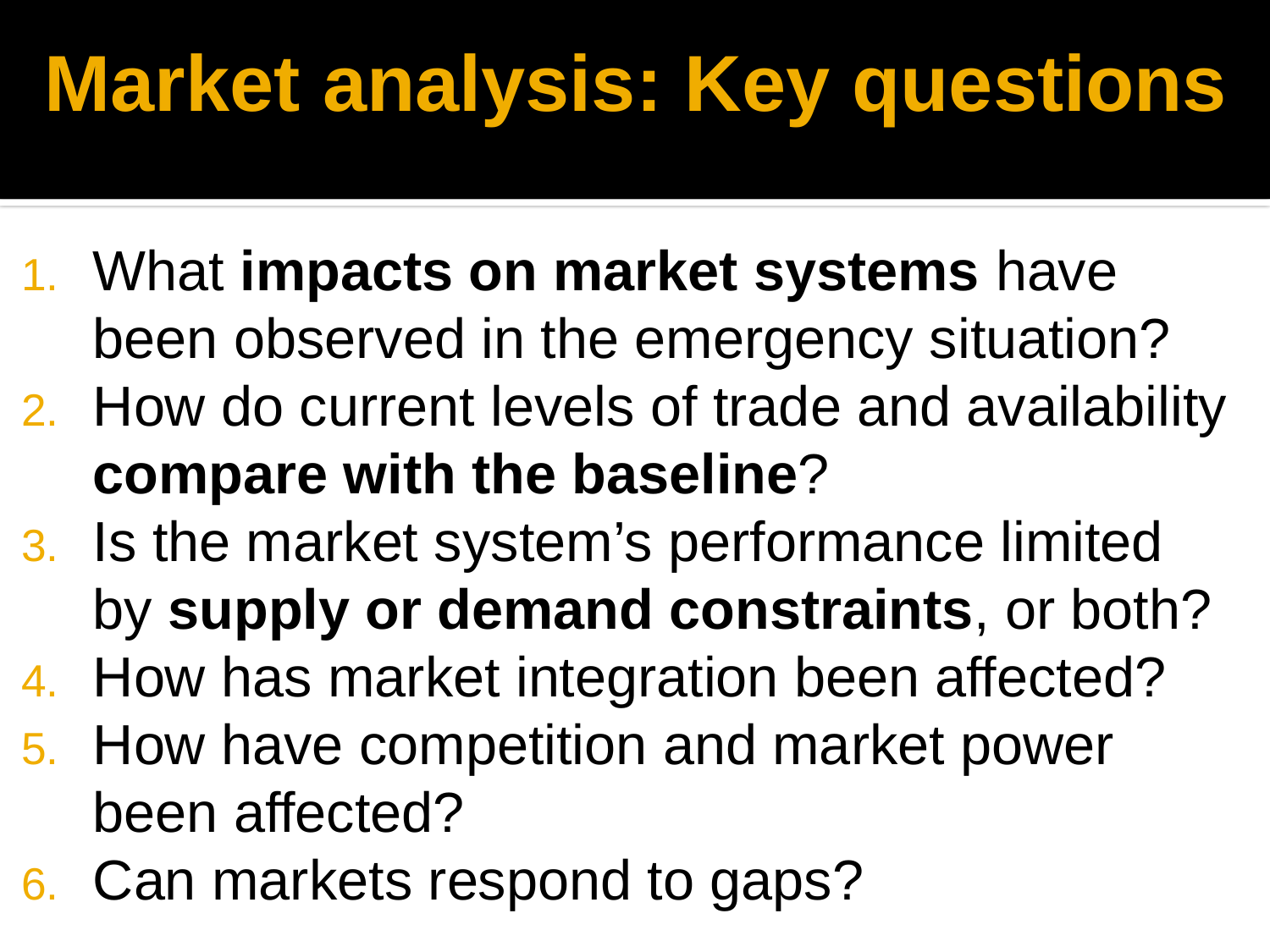

# Market analysis: Key questions
What impacts on market systems have been observed in the emergency situation?
How do current levels of trade and availability compare with the baseline?
Is the market system’s performance limited by supply or demand constraints, or both?
How has market integration been affected?
How have competition and market power been affected?
Can markets respond to gaps?